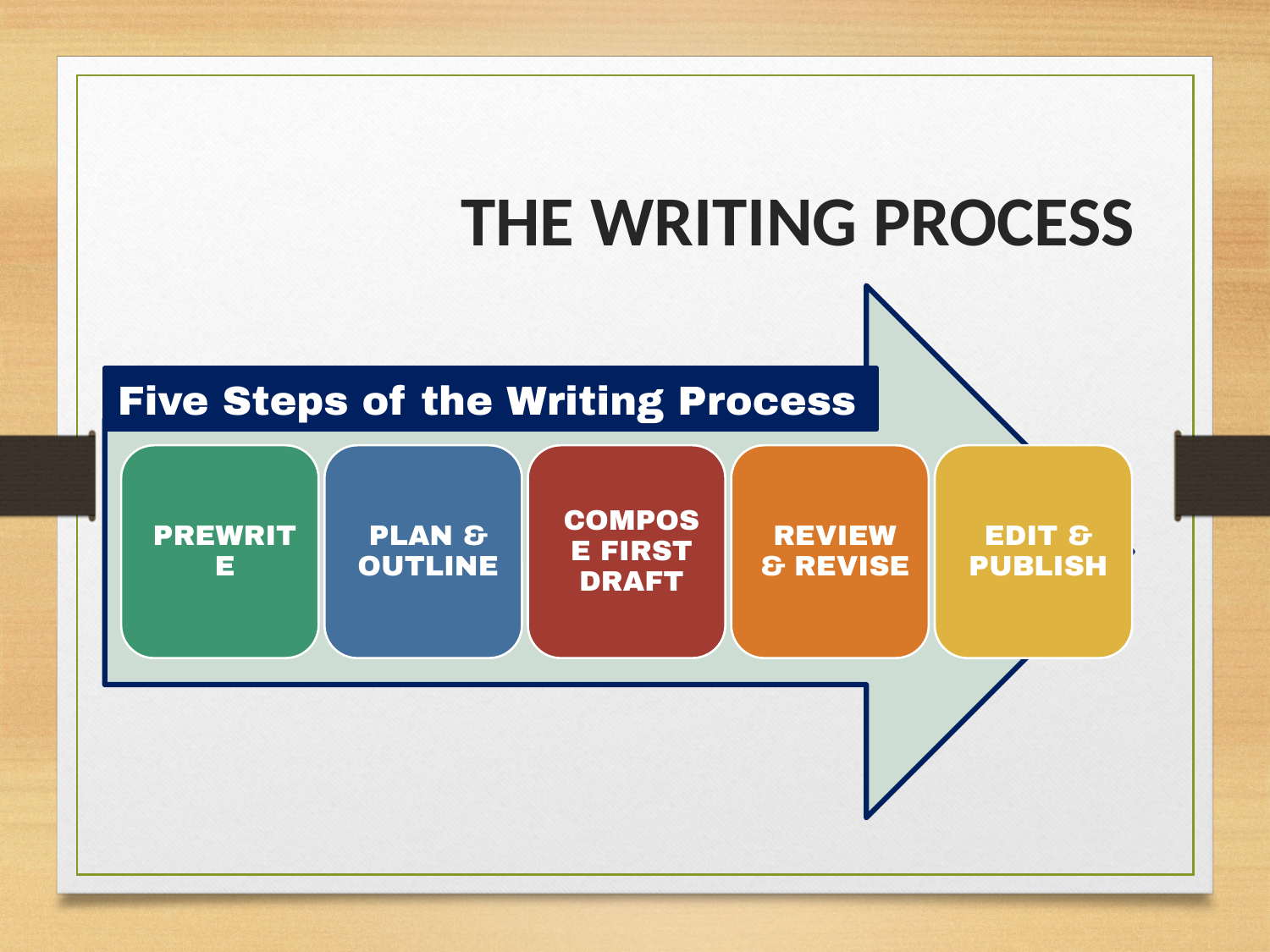

THE WRITING PROCESS
PREWRITE
PLAN & OUTLINE
COMPOSE FIRST DRAFT
REVIEW & REVISE
EDIT & PUBLISH
Five Steps of the Writing Process